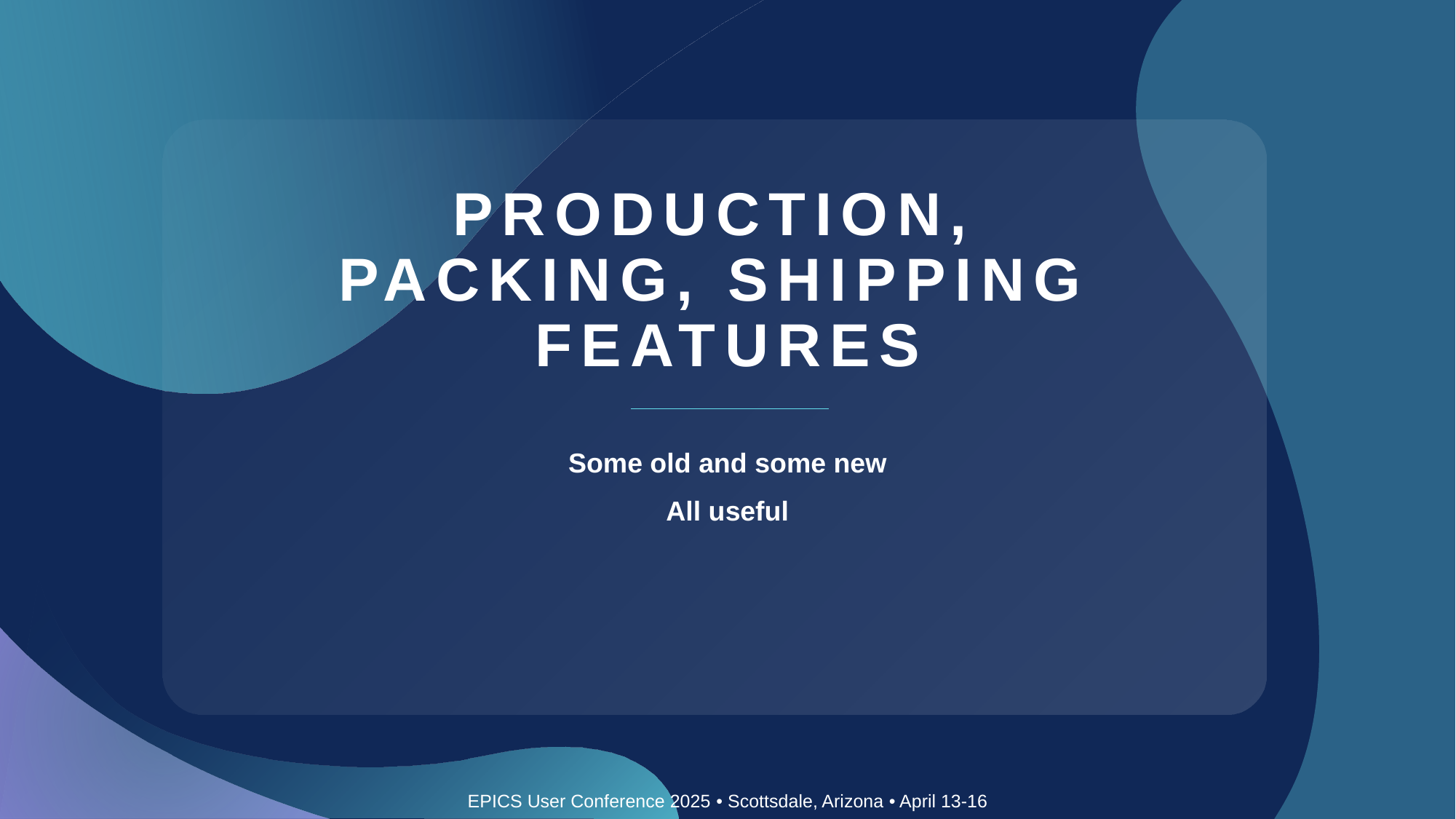

# Production, packing, shipping features
Some old and some new
All useful